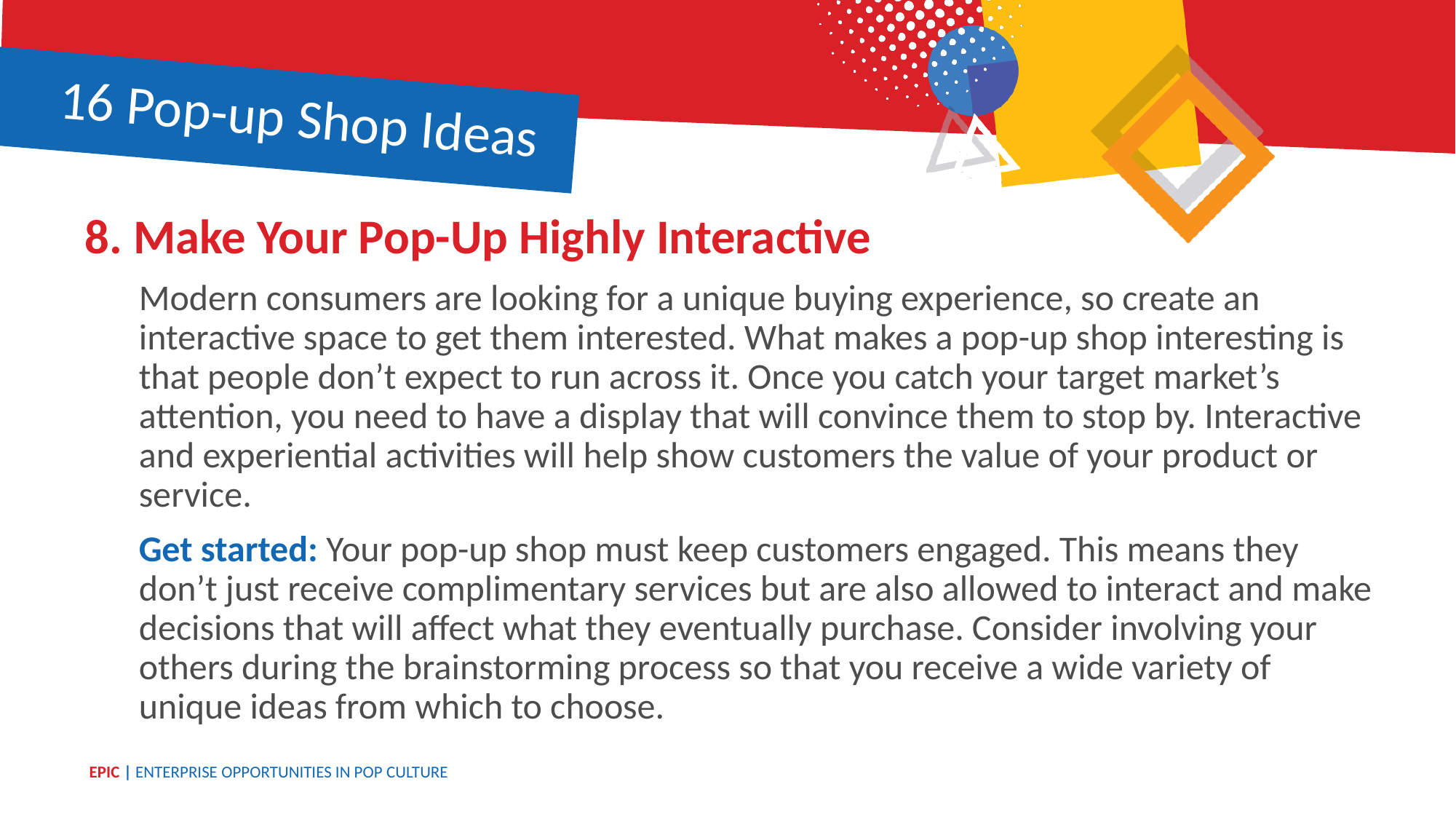

16 Pop-up Shop Ideas

8. Make Your Pop-Up Highly Interactive
Modern consumers are looking for a unique buying experience, so create an interactive space to get them interested. What makes a pop-up shop interesting is that people don’t expect to run across it. Once you catch your target market’s attention, you need to have a display that will convince them to stop by. Interactive and experiential activities will help show customers the value of your product or service.
Get started: Your pop-up shop must keep customers engaged. This means they don’t just receive complimentary services but are also allowed to interact and make decisions that will affect what they eventually purchase. Consider involving your others during the brainstorming process so that you receive a wide variety of unique ideas from which to choose.